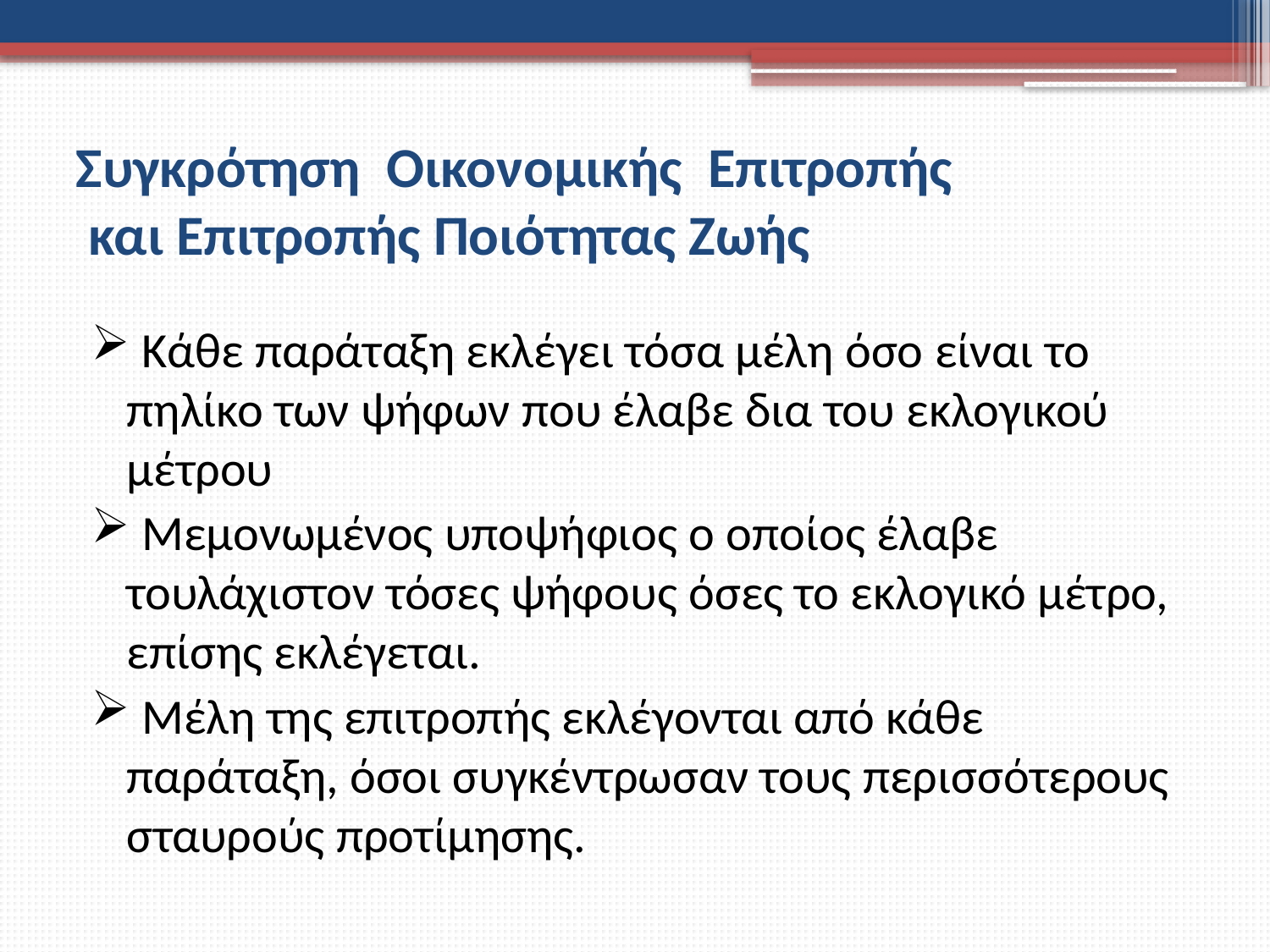

# Συγκρότηση  Οικονομικής  Επιτροπής και Επιτροπής Ποιότητας Ζωής
 Κάθε παράταξη εκλέγει τόσα μέλη όσο είναι το πηλίκο των ψήφων που έλαβε δια του εκλογικού μέτρου
 Μεμονωμένος υποψήφιος ο οποίος έλαβε τουλάχιστον τόσες ψήφους όσες το εκλογικό μέτρο, επίσης εκλέγεται.
 Μέλη της επιτροπής εκλέγονται από κάθε παράταξη, όσοι συγκέντρωσαν τους περισσότερους σταυρούς προτίμησης.